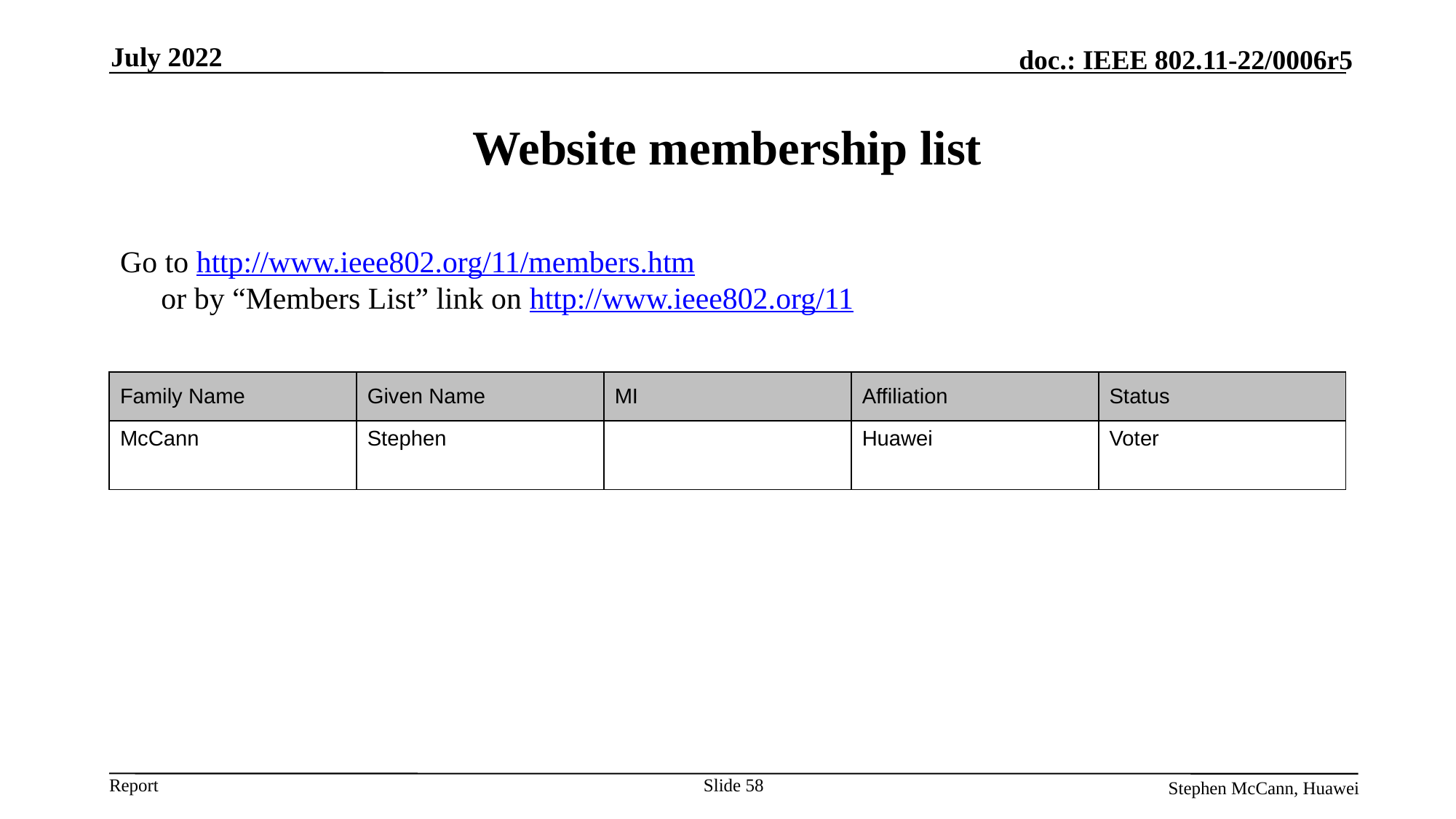

July 2022
# Website membership list
Go to http://www.ieee802.org/11/members.htm
or by “Members List” link on http://www.ieee802.org/11

| Family Name | Given Name | MI | Affiliation | Status |
| --- | --- | --- | --- | --- |
| McCann | Stephen |  | Huawei | Voter |
Slide 58
Stephen McCann, Huawei